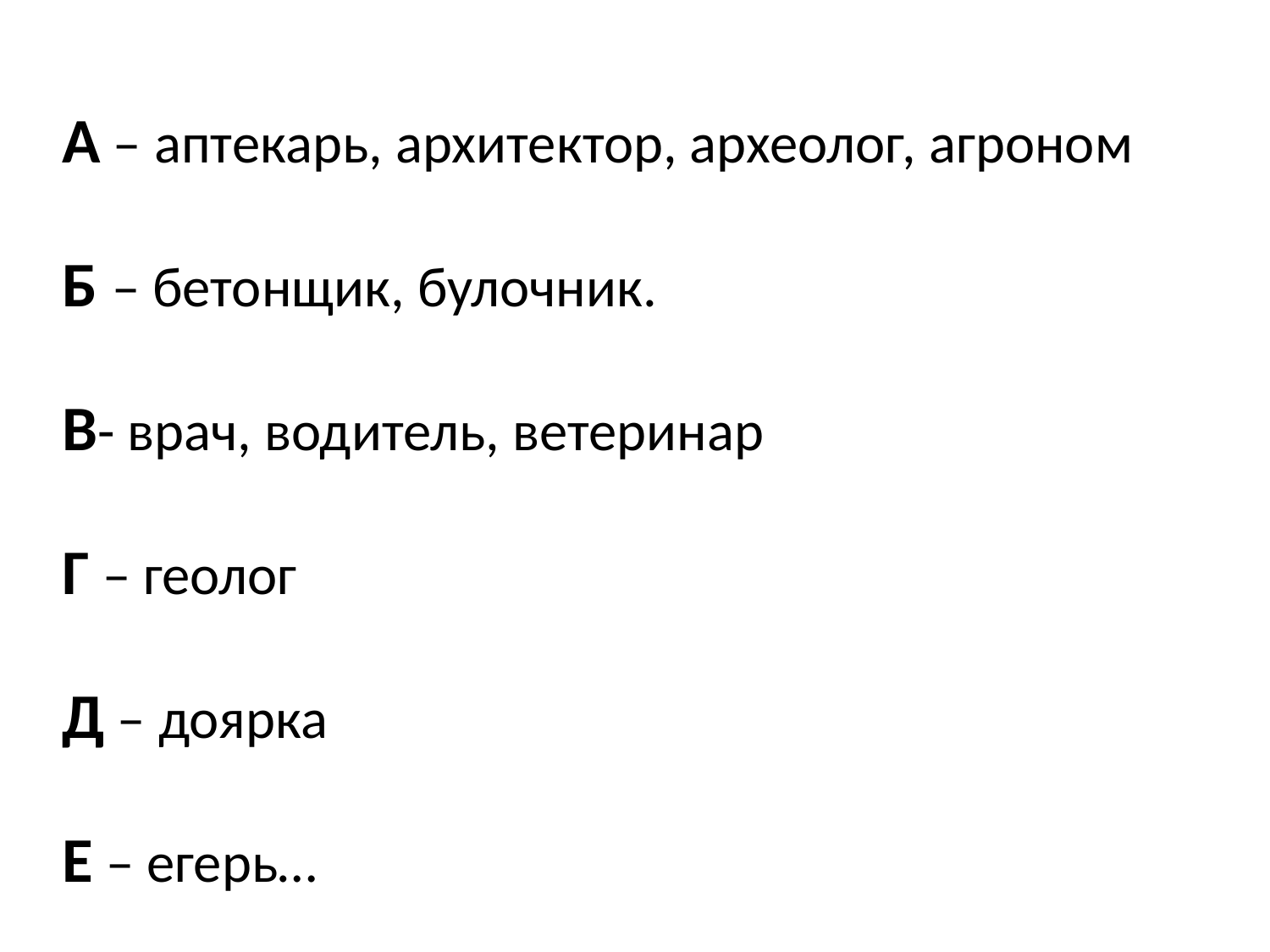

А – аптекарь, архитектор, археолог, агроном

Б – бетонщик, булочник.

В- врач, водитель, ветеринар

Г – геолог

Д – доярка

Е – егерь…